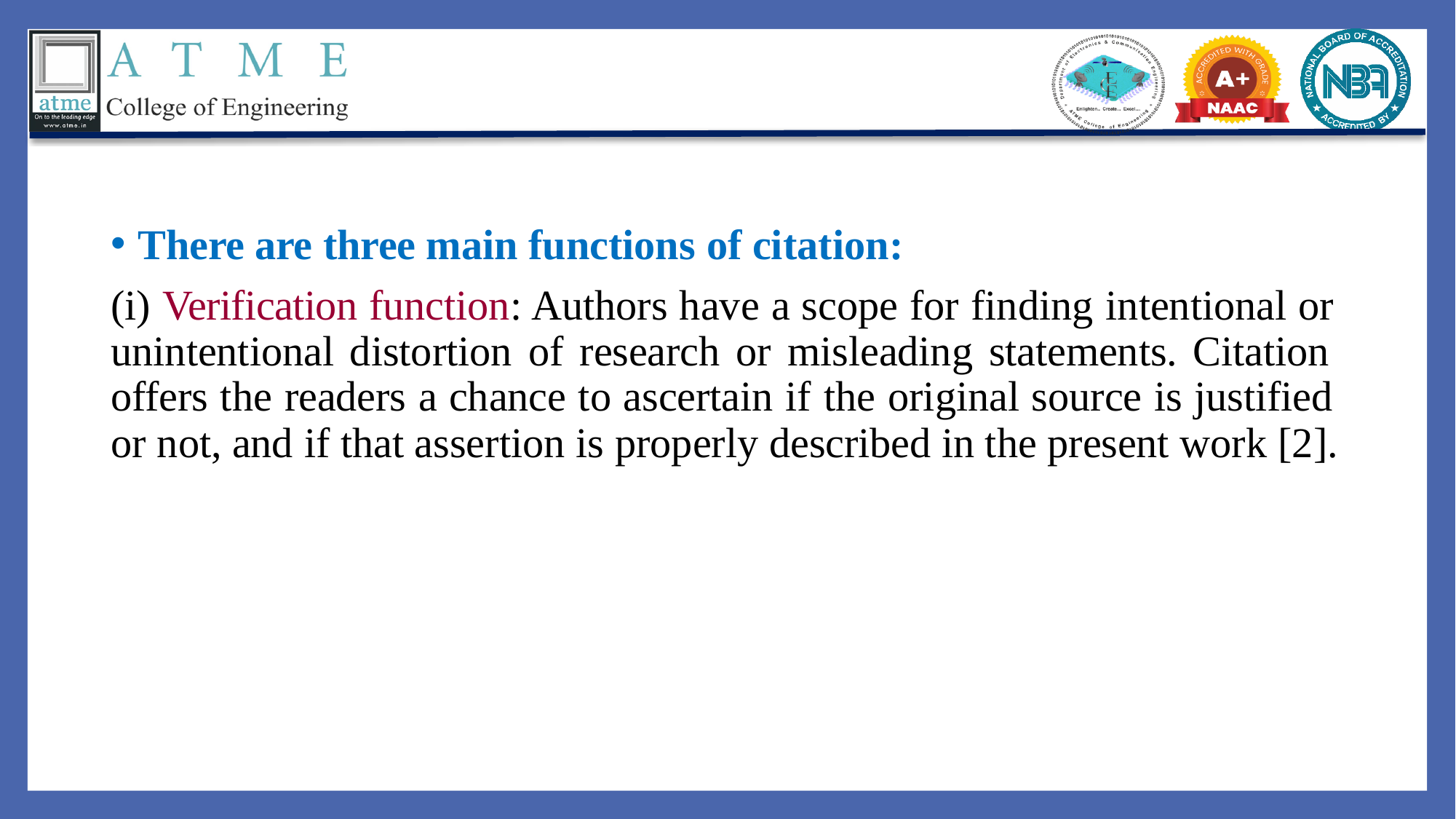

There are three main functions of citation:
(i) Verification function: Authors have a scope for finding intentional or  unintentional distortion of research or misleading statements. Citation  offers the readers a chance to ascertain if the original source is justified  or not, and if that assertion is properly described in the present work [2].